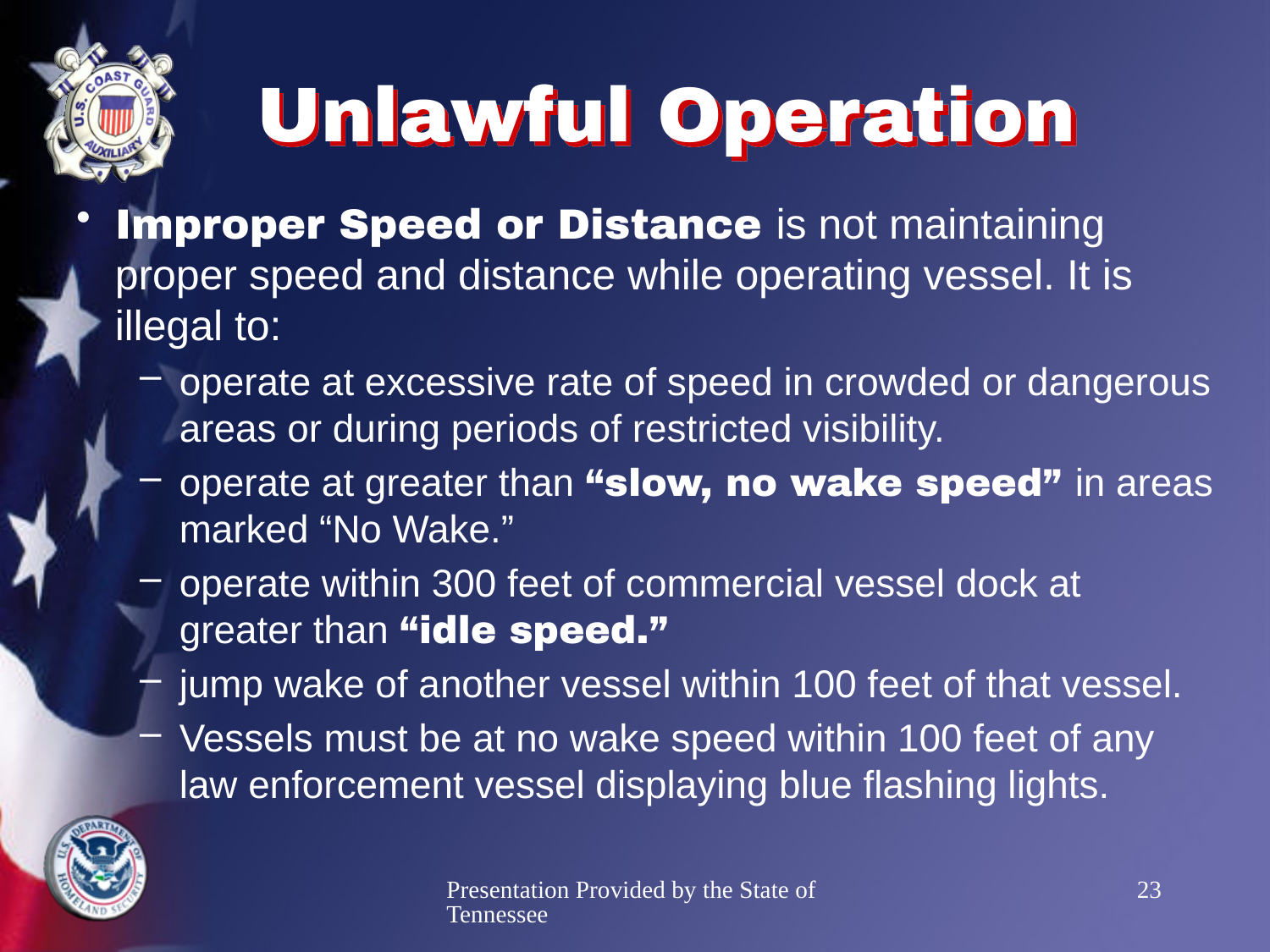

# Unlawful Operation
Improper Speed or Distance is not maintaining proper speed and distance while operating vessel. It is illegal to:
operate at excessive rate of speed in crowded or dangerous areas or during periods of restricted visibility.
operate at greater than “slow, no wake speed” in areas marked “No Wake.”
operate within 300 feet of commercial vessel dock at greater than “idle speed.”
jump wake of another vessel within 100 feet of that vessel.
Vessels must be at no wake speed within 100 feet of any law enforcement vessel displaying blue flashing lights.
Presentation Provided by the State of Tennessee
23